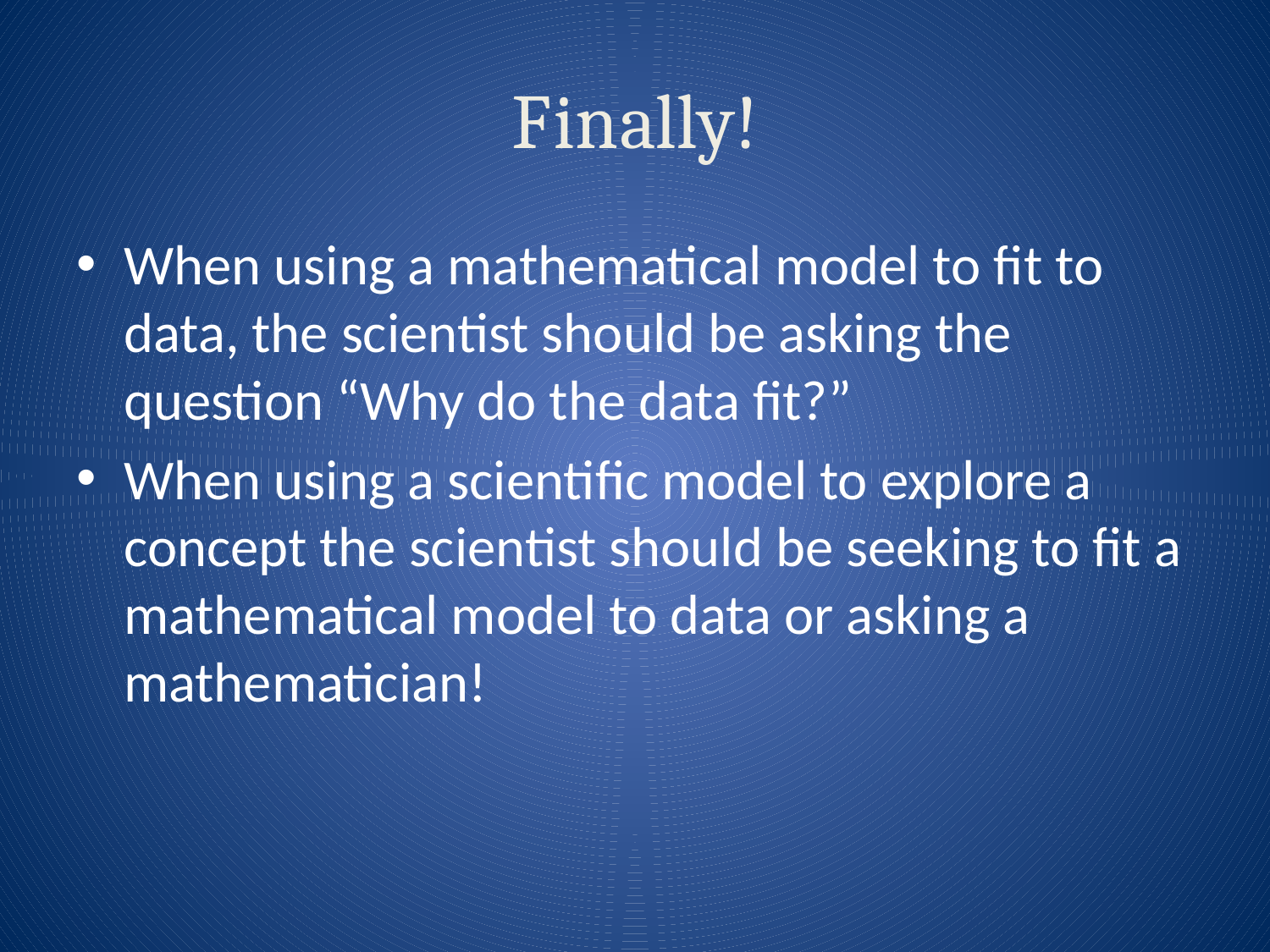

# Finally!
When using a mathematical model to fit to data, the scientist should be asking the question “Why do the data fit?”
When using a scientific model to explore a concept the scientist should be seeking to fit a mathematical model to data or asking a mathematician!